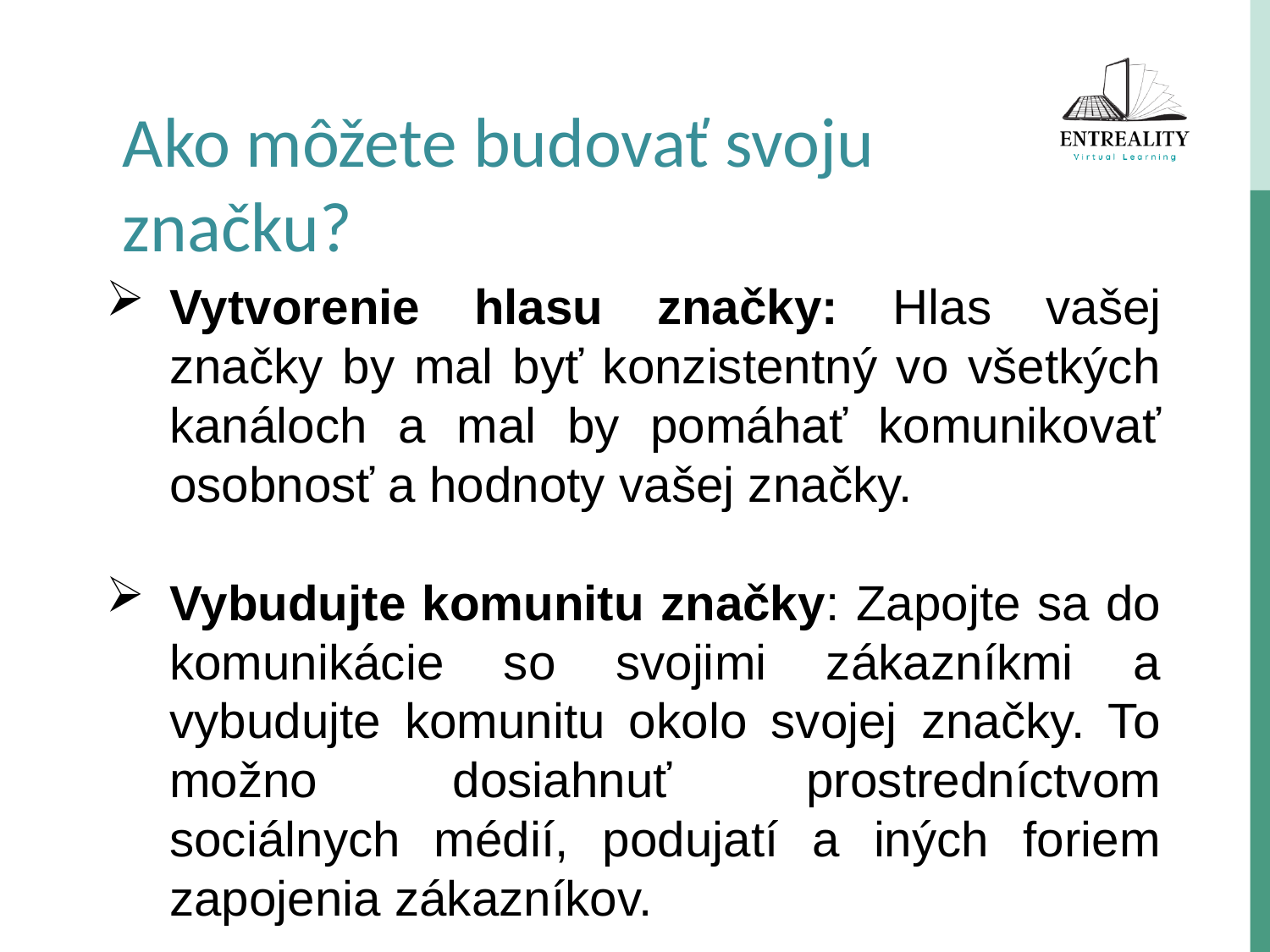

Ako môžete budovať svoju značku?
Vytvorenie hlasu značky: Hlas vašej značky by mal byť konzistentný vo všetkých kanáloch a mal by pomáhať komunikovať osobnosť a hodnoty vašej značky.

Vybudujte komunitu značky: Zapojte sa do komunikácie so svojimi zákazníkmi a vybudujte komunitu okolo svojej značky. To možno dosiahnuť prostredníctvom sociálnych médií, podujatí a iných foriem zapojenia zákazníkov.